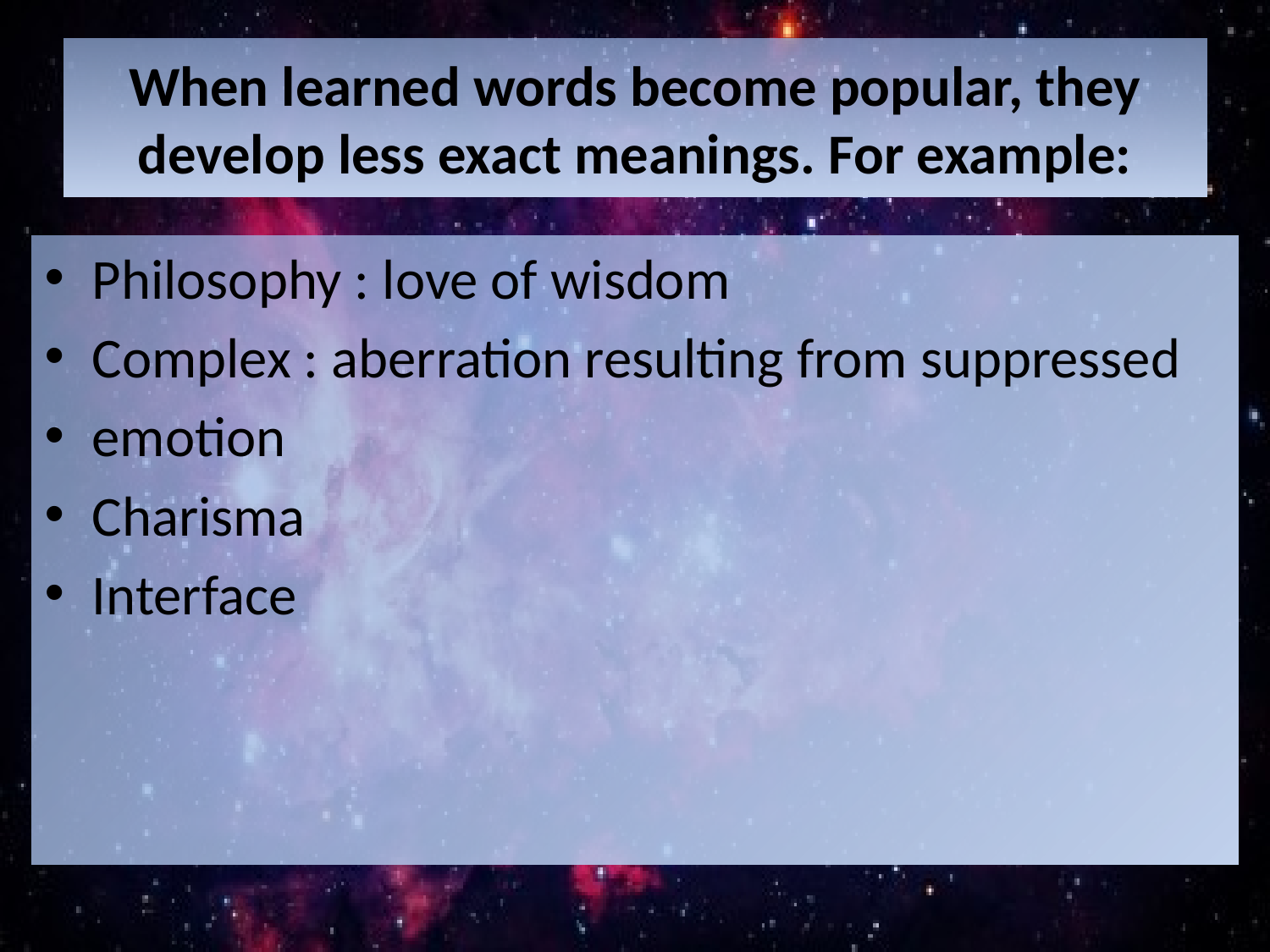

# When learned words become popular, they develop less exact meanings. For example:
Philosophy : love of wisdom
Complex : aberration resulting from suppressed
emotion
Charisma
Interface